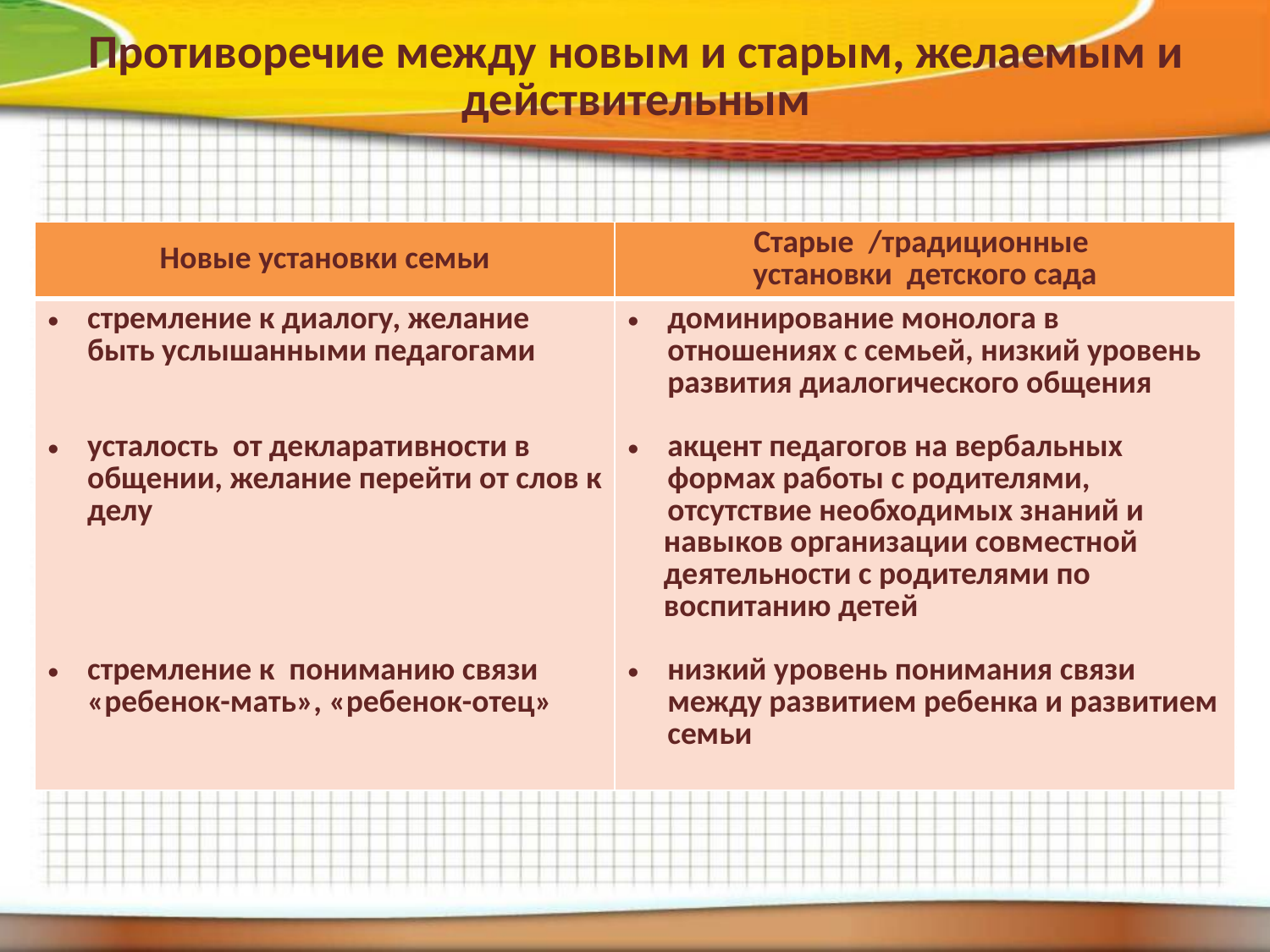

# Противоречие между новым и старым, желаемым и действительным
| Новые установки семьи | Старые /традиционные установки детского сада |
| --- | --- |
| стремление к диалогу, желание быть услышанными педагогами усталость от декларативности в общении, желание перейти от слов к делу стремление к пониманию связи «ребенок-мать», «ребенок-отец» | доминирование монолога в отношениях с семьей, низкий уровень развития диалогического общения акцент педагогов на вербальных формах работы с родителями, отсутствие необходимых знаний и навыков организации совместной деятельности с родителями по воспитанию детей низкий уровень понимания связи между развитием ребенка и развитием семьи |